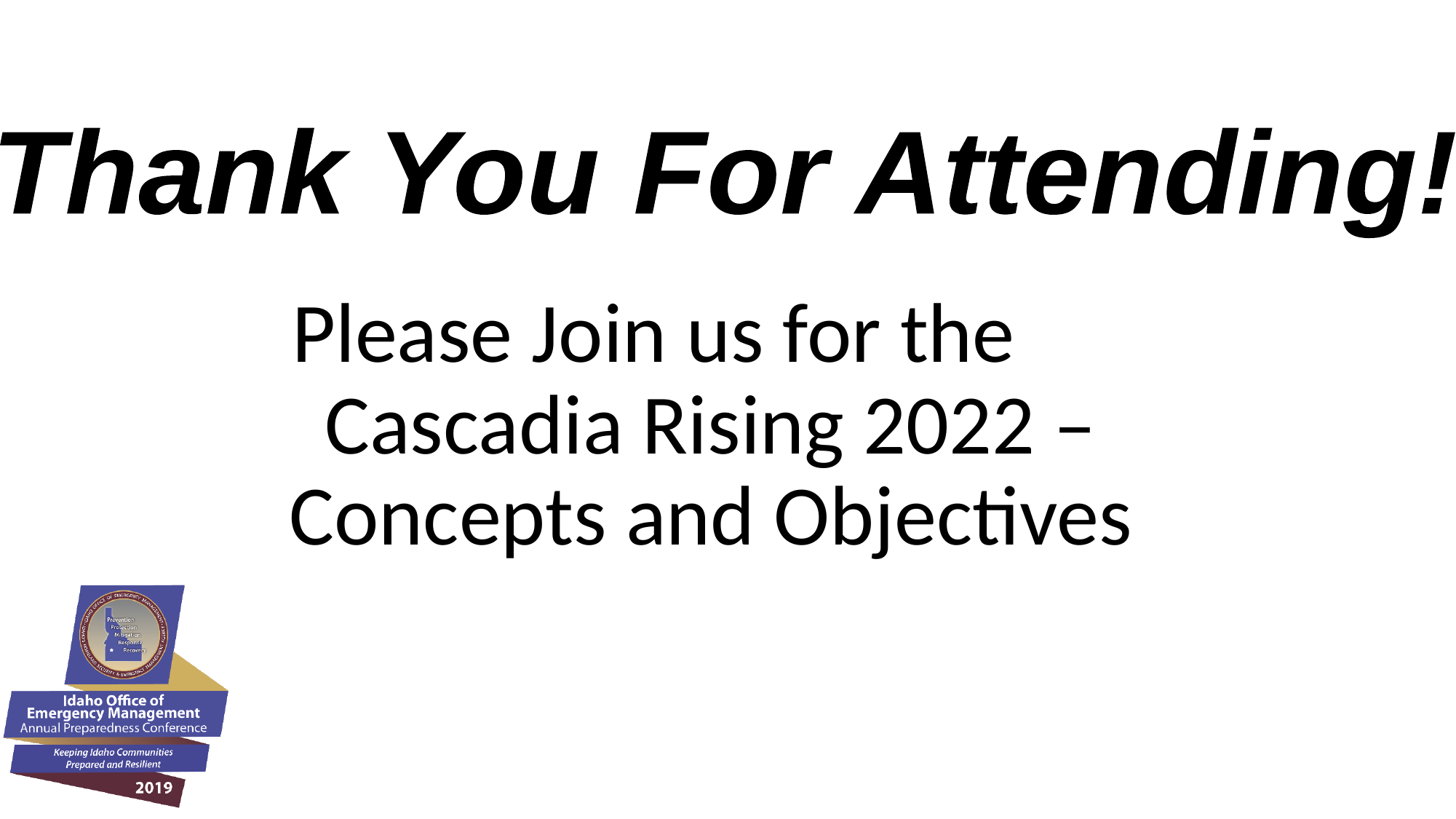

Thank You For Attending!
# Please Join us for the       Cascadia Rising 2022 – Concepts and Objectives